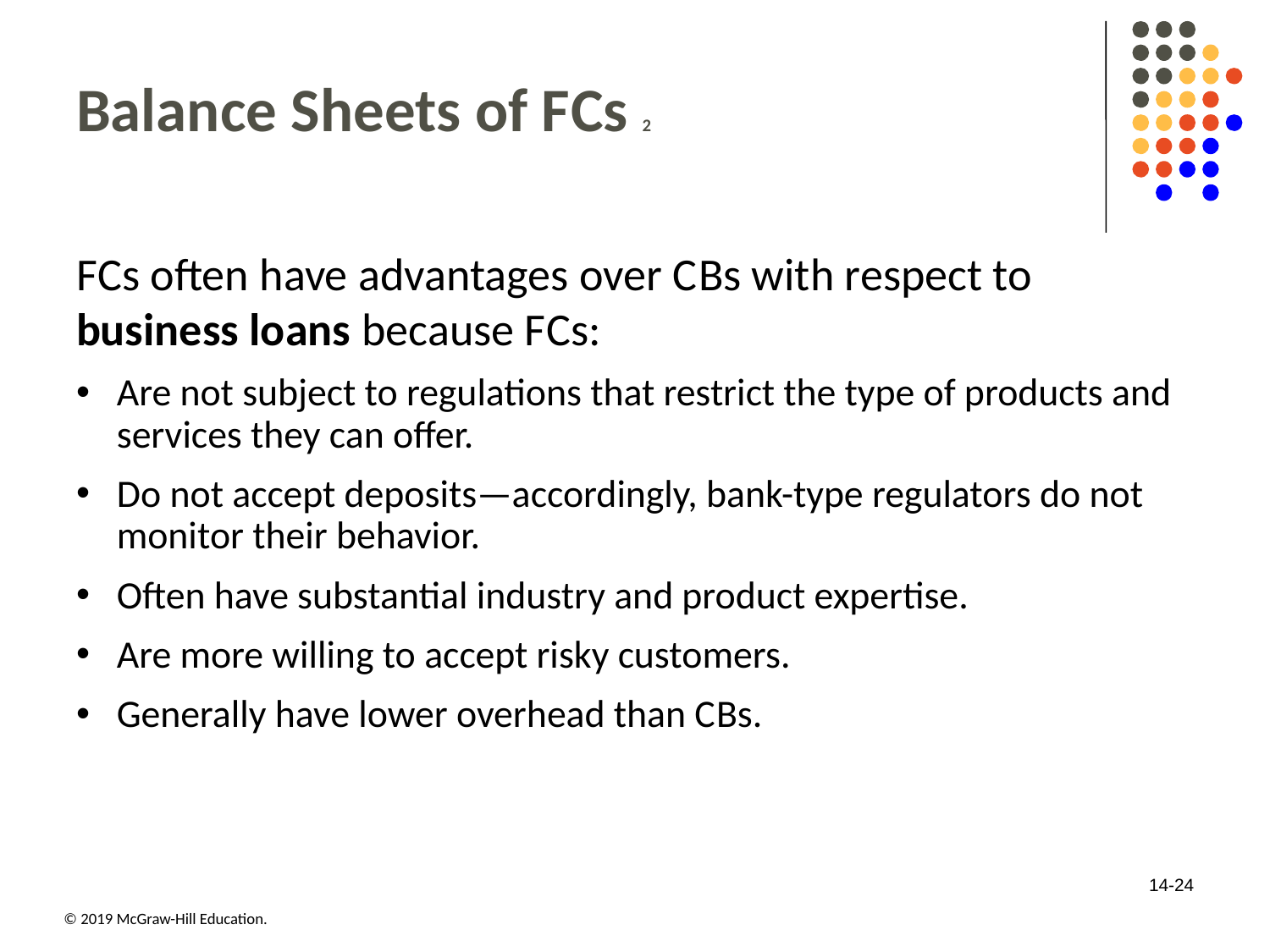

# Balance Sheets of F Cs 2
F Cs often have advantages over C Bs with respect to business loans because F Cs:
Are not subject to regulations that restrict the type of products and services they can offer.
Do not accept deposits—accordingly, bank-type regulators do not monitor their behavior.
Often have substantial industry and product expertise.
Are more willing to accept risky customers.
Generally have lower overhead than C Bs.
14-24